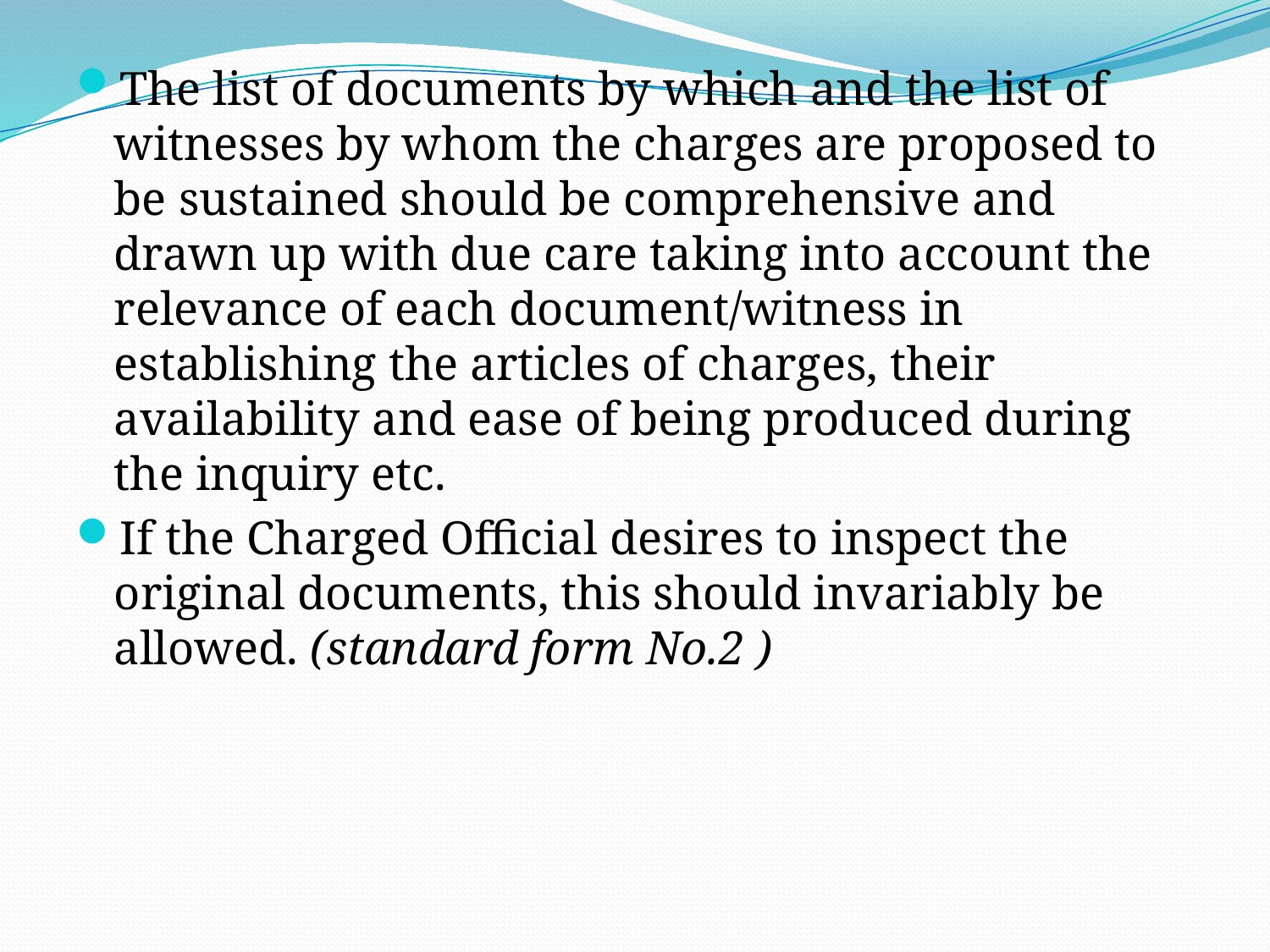

The list of documents by which and the list of witnesses by whom the charges are proposed to be sustained should be comprehensive and drawn up with due care taking into account the relevance of each document/witness in establishing the articles of charges, their availability and ease of being produced during the inquiry etc.
If the Charged Official desires to inspect the original documents, this should invariably be allowed. (standard form No.2 )